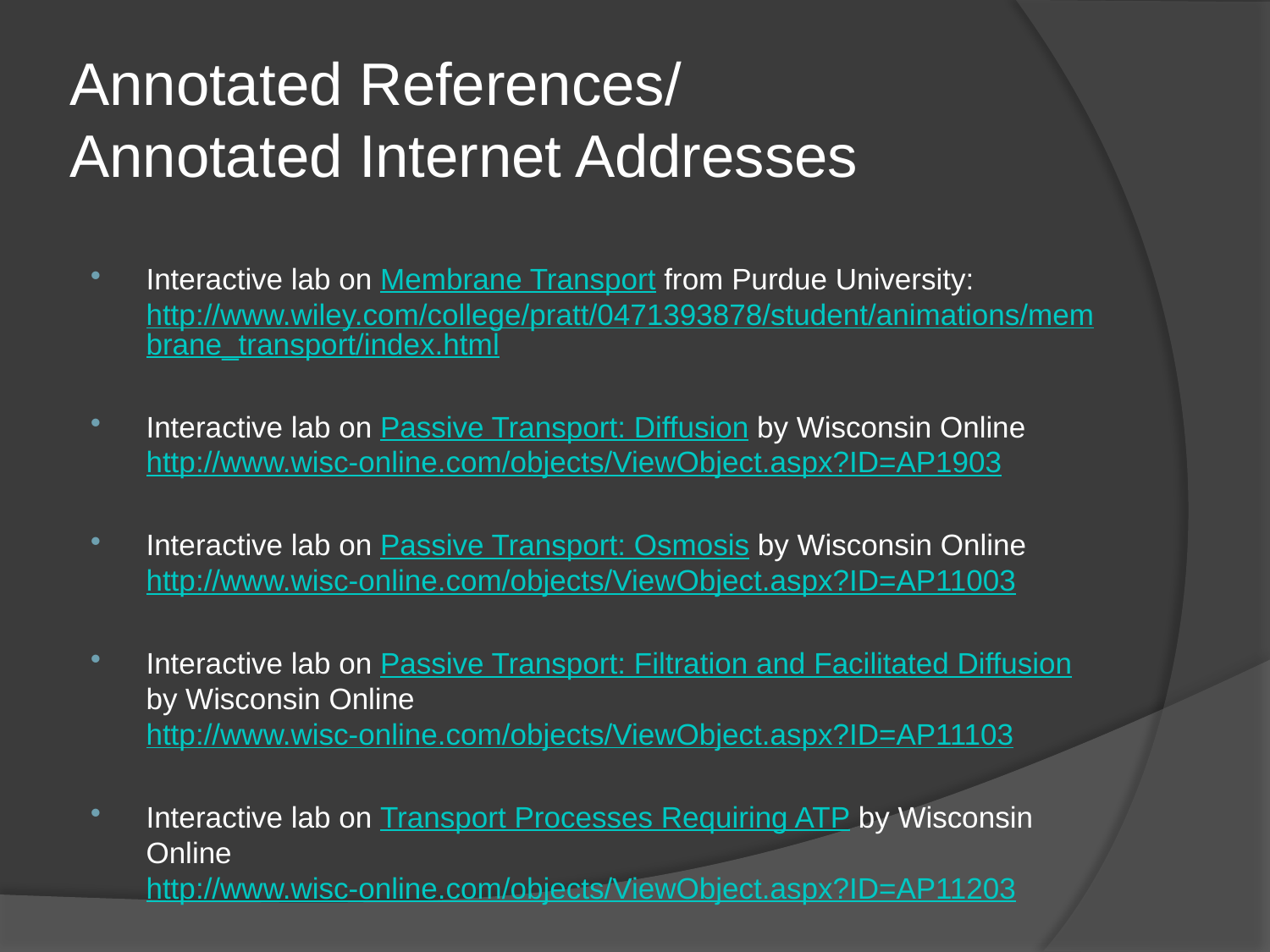

# Annotated References/ Annotated Internet Addresses
Interactive lab on Membrane Transport from Purdue University: http://www.wiley.com/college/pratt/0471393878/student/animations/membrane_transport/index.html

Interactive lab on Passive Transport: Diffusion by Wisconsin Online http://www.wisc-online.com/objects/ViewObject.aspx?ID=AP1903

Interactive lab on Passive Transport: Osmosis by Wisconsin Online http://www.wisc-online.com/objects/ViewObject.aspx?ID=AP11003

Interactive lab on Passive Transport: Filtration and Facilitated Diffusion by Wisconsin Online http://www.wisc-online.com/objects/ViewObject.aspx?ID=AP11103

Interactive lab on Transport Processes Requiring ATP by Wisconsin Online http://www.wisc-online.com/objects/ViewObject.aspx?ID=AP11203